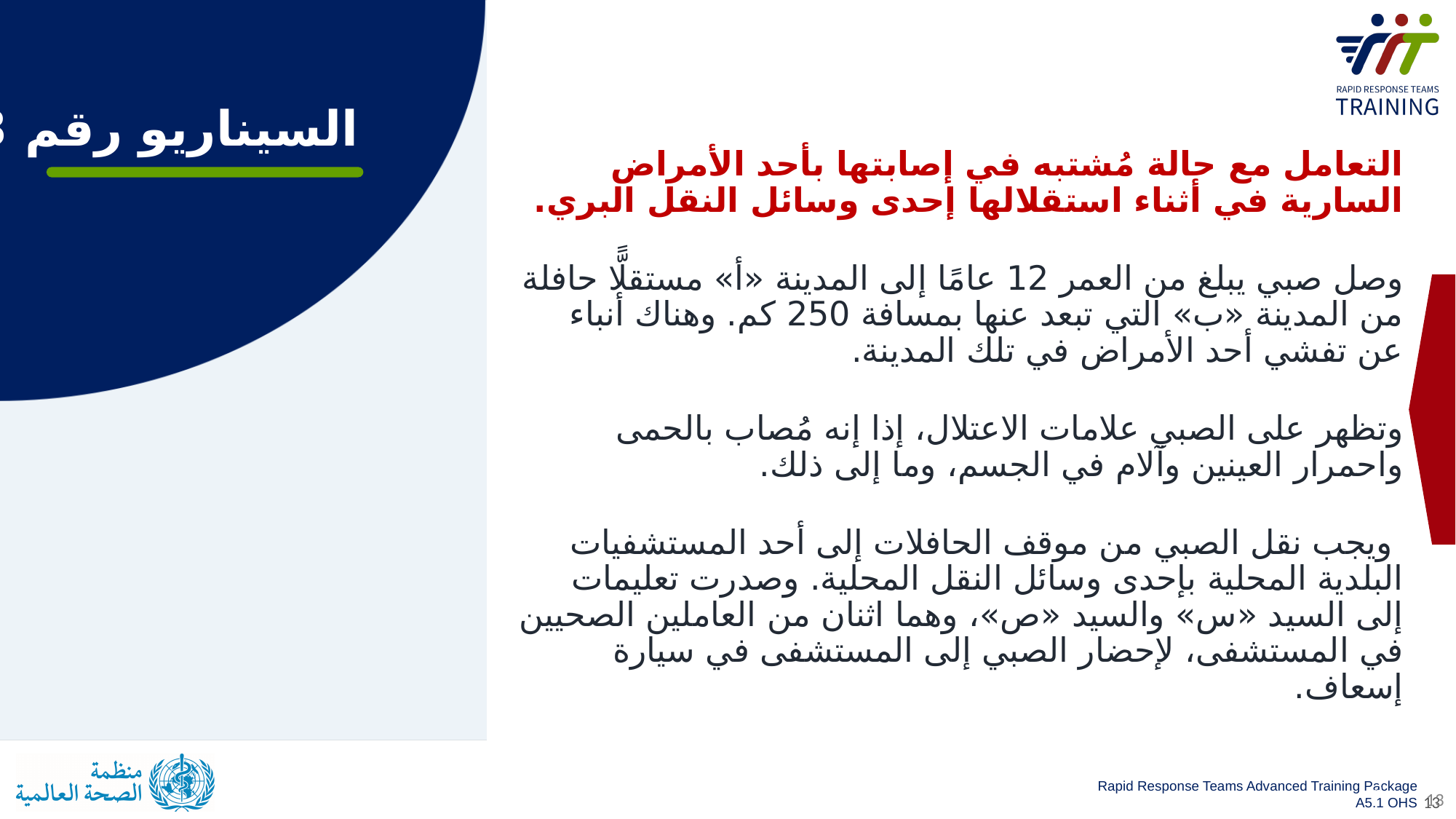

السيناريو رقم 3
التعامل مع حالة مُشتبه في إصابتها بأحد الأمراض السارية في أثناء استقلالها إحدى وسائل النقل البري.

وصل صبي يبلغ من العمر 12 عامًا إلى المدينة «أ» مستقلًّا حافلة من المدينة «ب» التي تبعد عنها بمسافة 250 كم. وهناك أنباء عن تفشي أحد الأمراض في تلك المدينة.

وتظهر على الصبي علامات الاعتلال، إذا إنه مُصاب بالحمى واحمرار العينين وآلام في الجسم، وما إلى ذلك.

 ويجب نقل الصبي من موقف الحافلات إلى أحد المستشفيات البلدية المحلية بإحدى وسائل النقل المحلية. وصدرت تعليمات إلى السيد «س» والسيد «ص»، وهما اثنان من العاملين الصحيين في المستشفى، لإحضار الصبي إلى المستشفى في سيارة إسعاف.

13
13